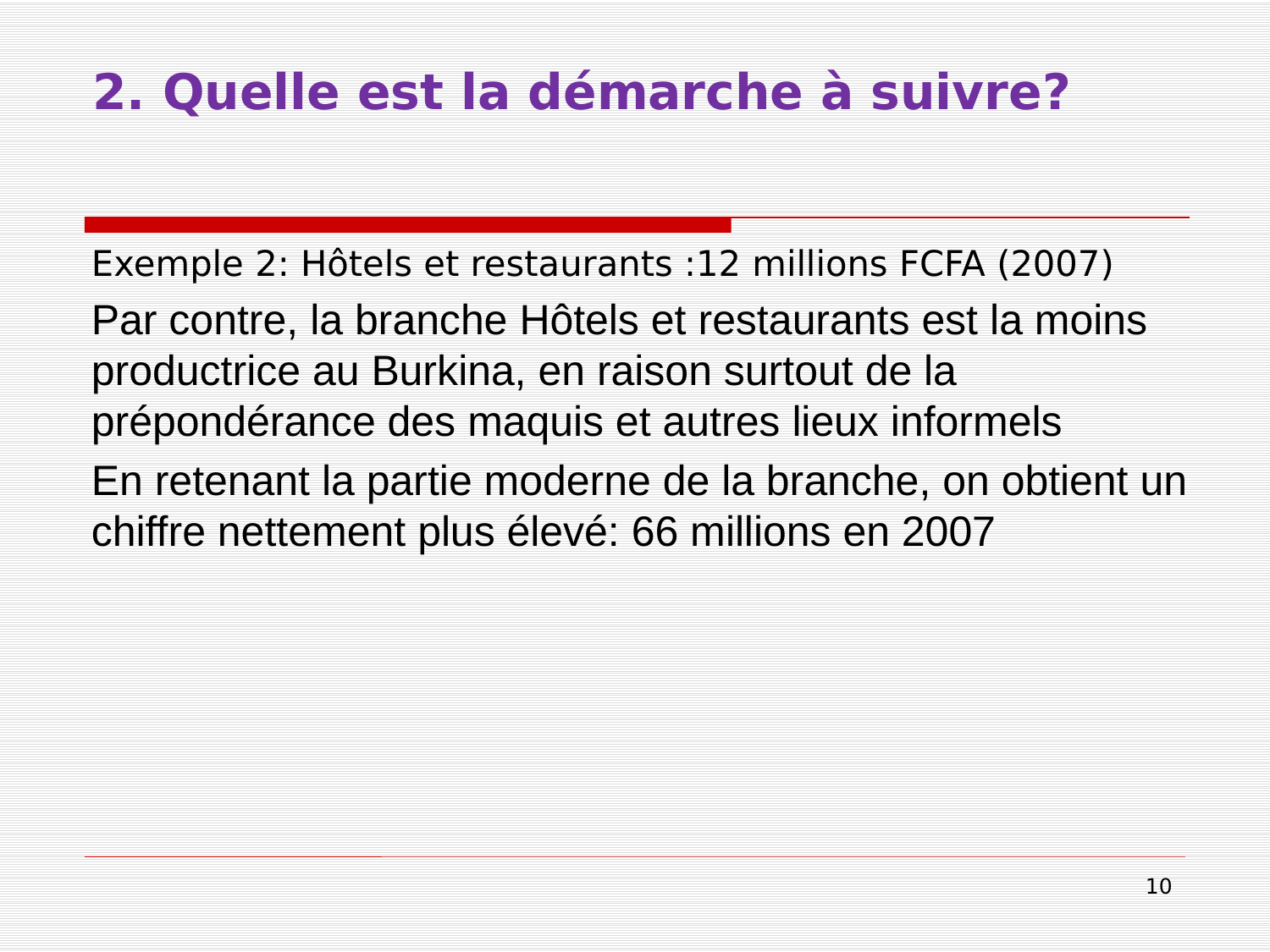

# 2. Quelle est la démarche à suivre?
Exemple 2: Hôtels et restaurants :12 millions FCFA (2007)
Par contre, la branche Hôtels et restaurants est la moins productrice au Burkina, en raison surtout de la prépondérance des maquis et autres lieux informels
En retenant la partie moderne de la branche, on obtient un chiffre nettement plus élevé: 66 millions en 2007

10